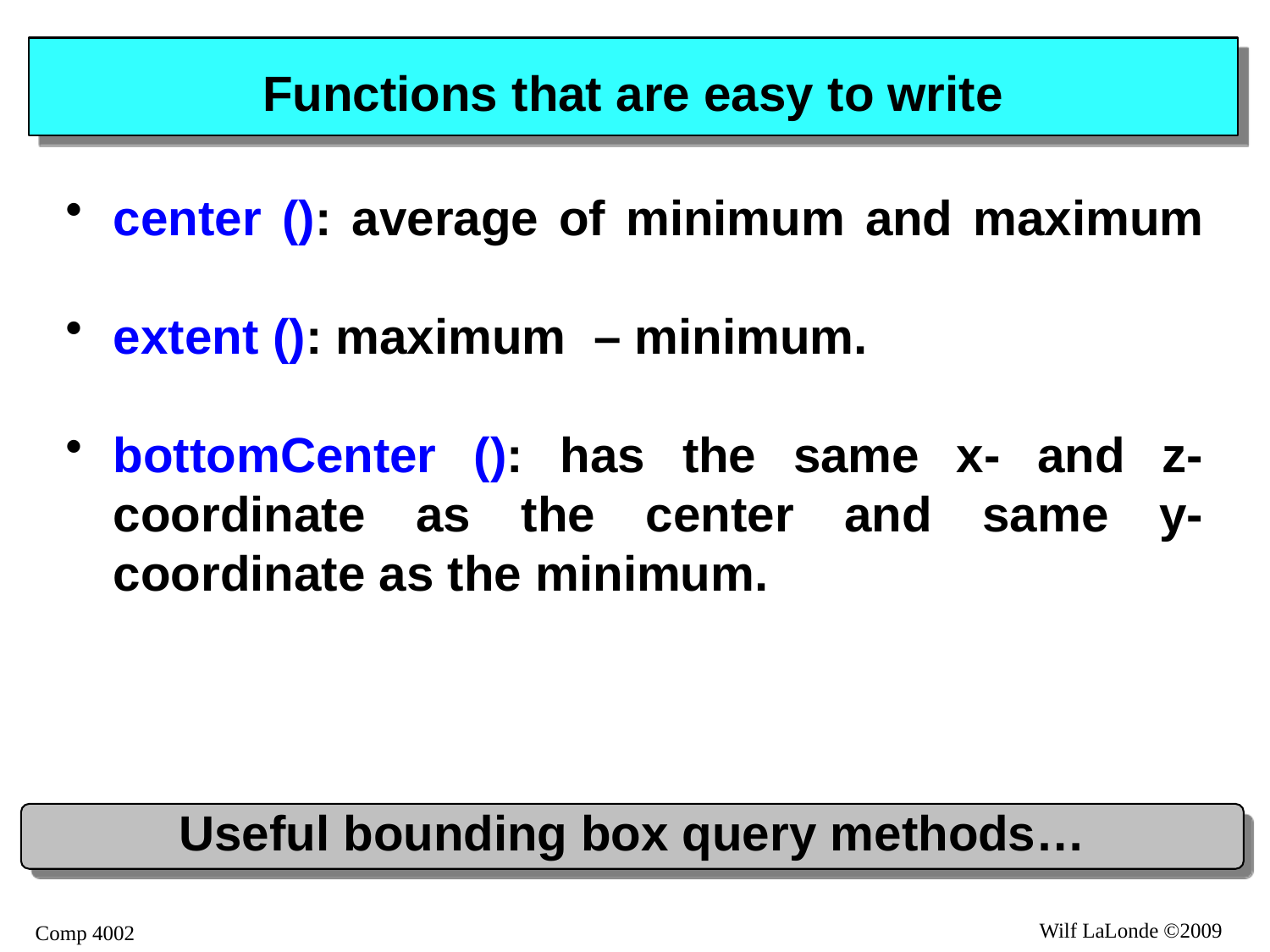

# Functions that are easy to write
center (): average of minimum and maximum
extent (): maximum  – minimum.

bottomCenter (): has the same x- and z- coordinate as the center and same y- coordinate as the minimum.
Useful bounding box query methods…